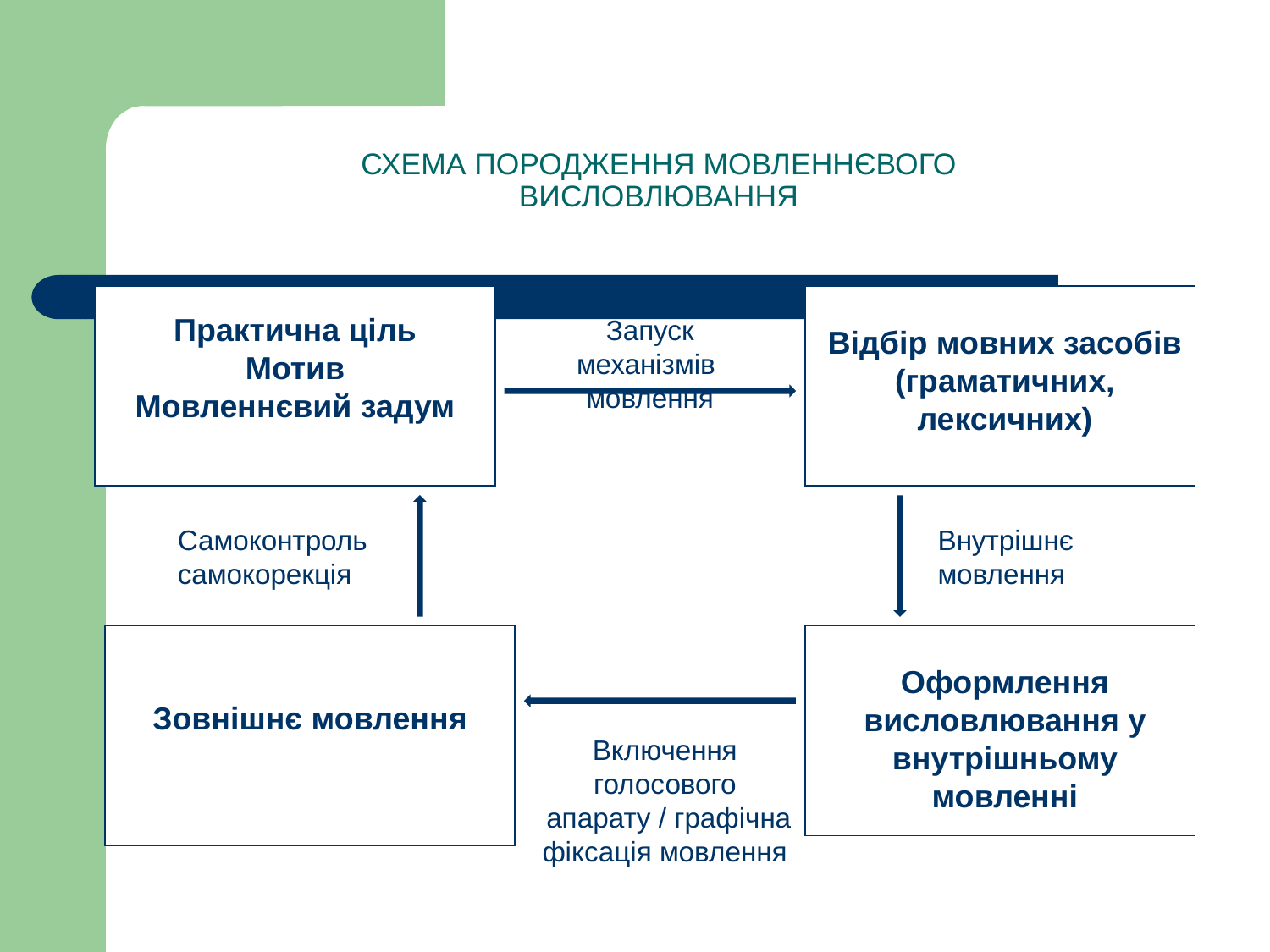

СХЕМА ПОРОДЖЕННЯ МОВЛЕННЄВОГО ВИСЛОВЛЮВАННЯ

Практична ціль
Мотив
Мовленнєвий задум

Запуск механізмів
мовлення
Відбір мовних засобів (граматичних, лексичних)

Самоконтроль
самокорекція
Внутрішнє мовлення

Зовнішнє мовлення

Оформлення висловлювання у внутрішньому мовленні

Включення голосового
 апарату / графічна фіксація мовлення